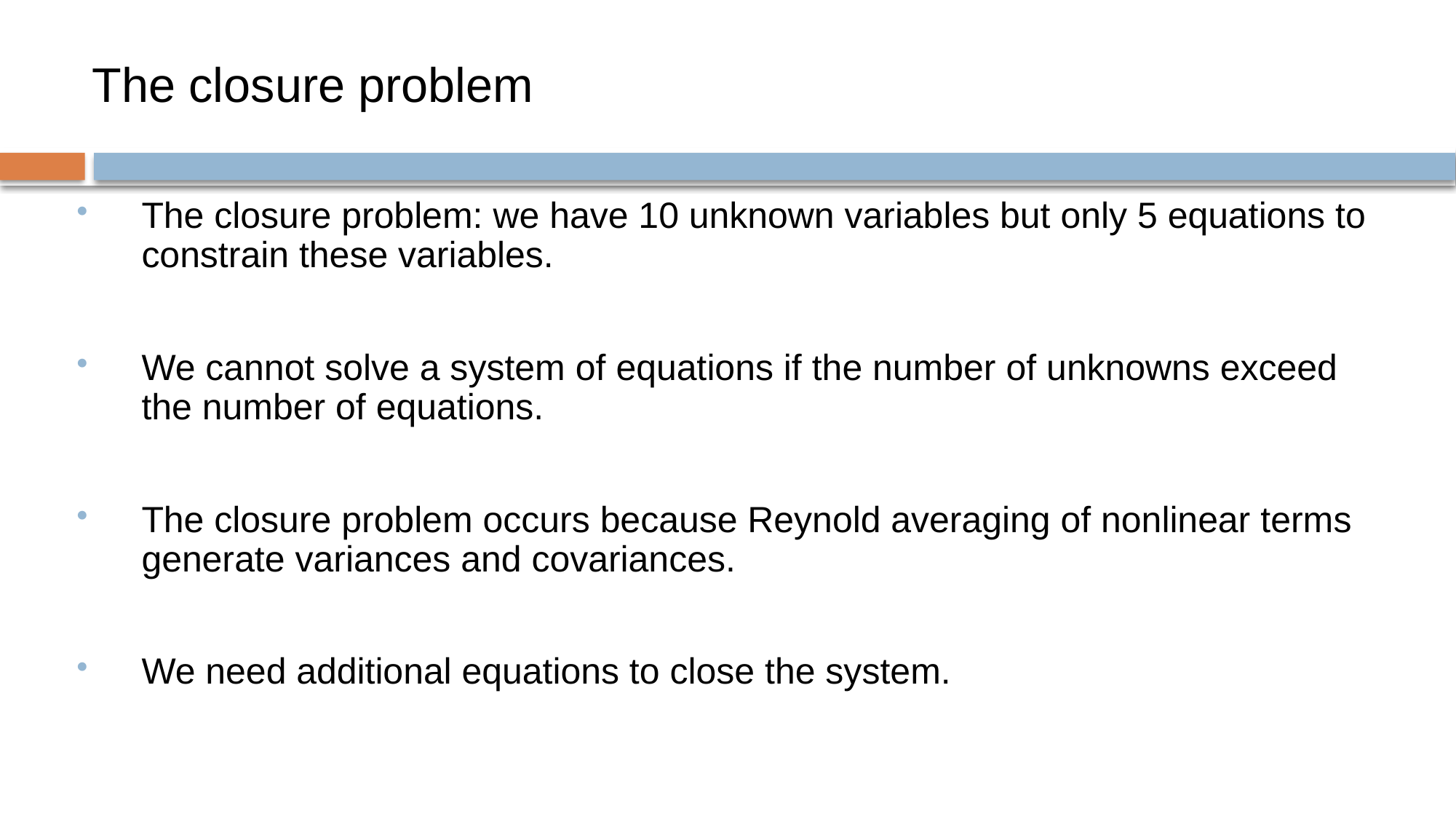

# The closure problem
The closure problem: we have 10 unknown variables but only 5 equations to constrain these variables.

We cannot solve a system of equations if the number of unknowns exceed the number of equations.

The closure problem occurs because Reynold averaging of nonlinear terms generate variances and covariances.

We need additional equations to close the system.